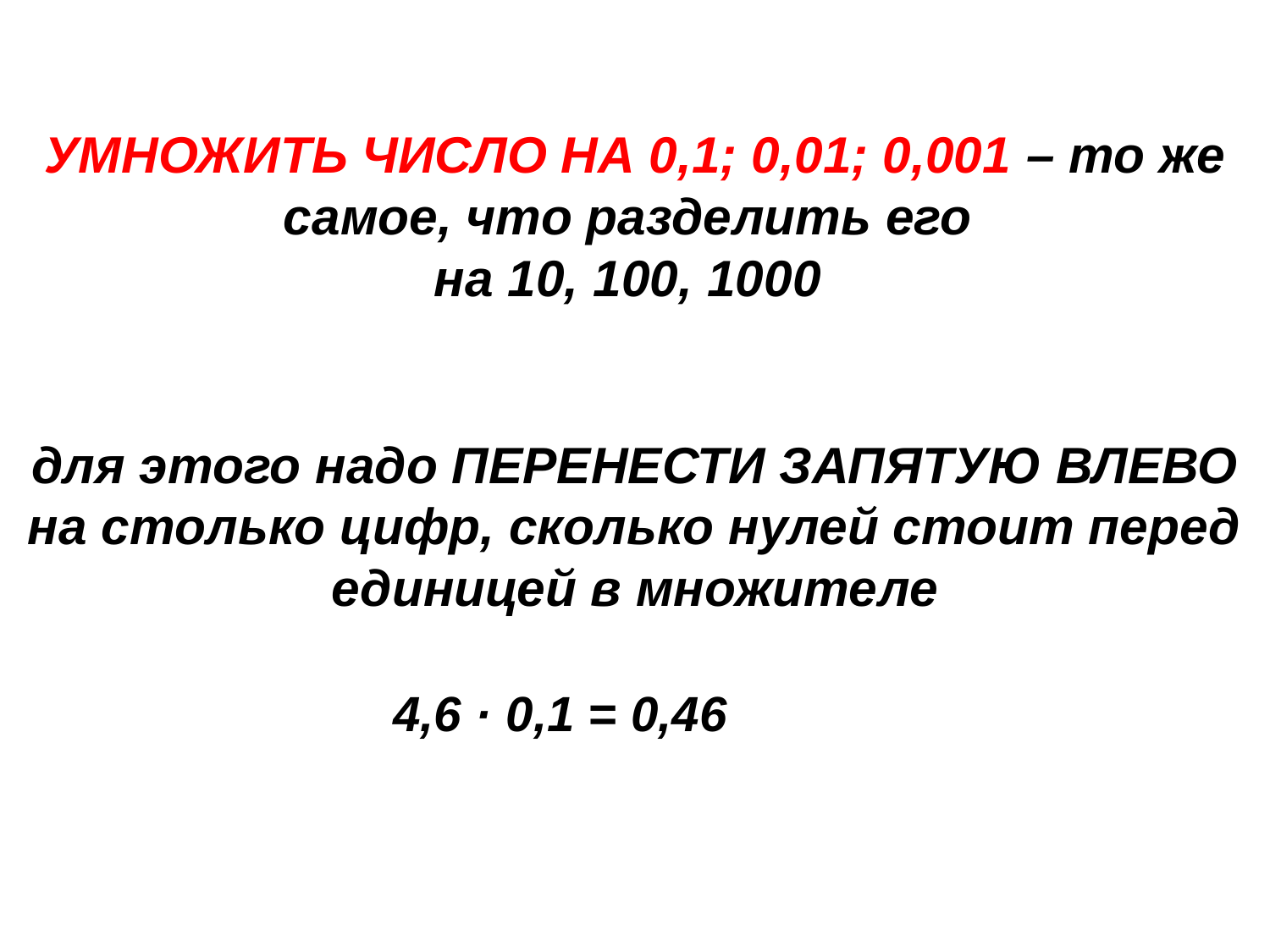

УМНОЖИТЬ ЧИСЛО НА 0,1; 0,01; 0,001 – то же самое, что разделить его
на 10, 100, 1000
для этого надо ПЕРЕНЕСТИ ЗАПЯТУЮ ВЛЕВО на столько цифр, сколько нулей стоит перед единицей в множителе
4,6 · 0,1 = 0,46